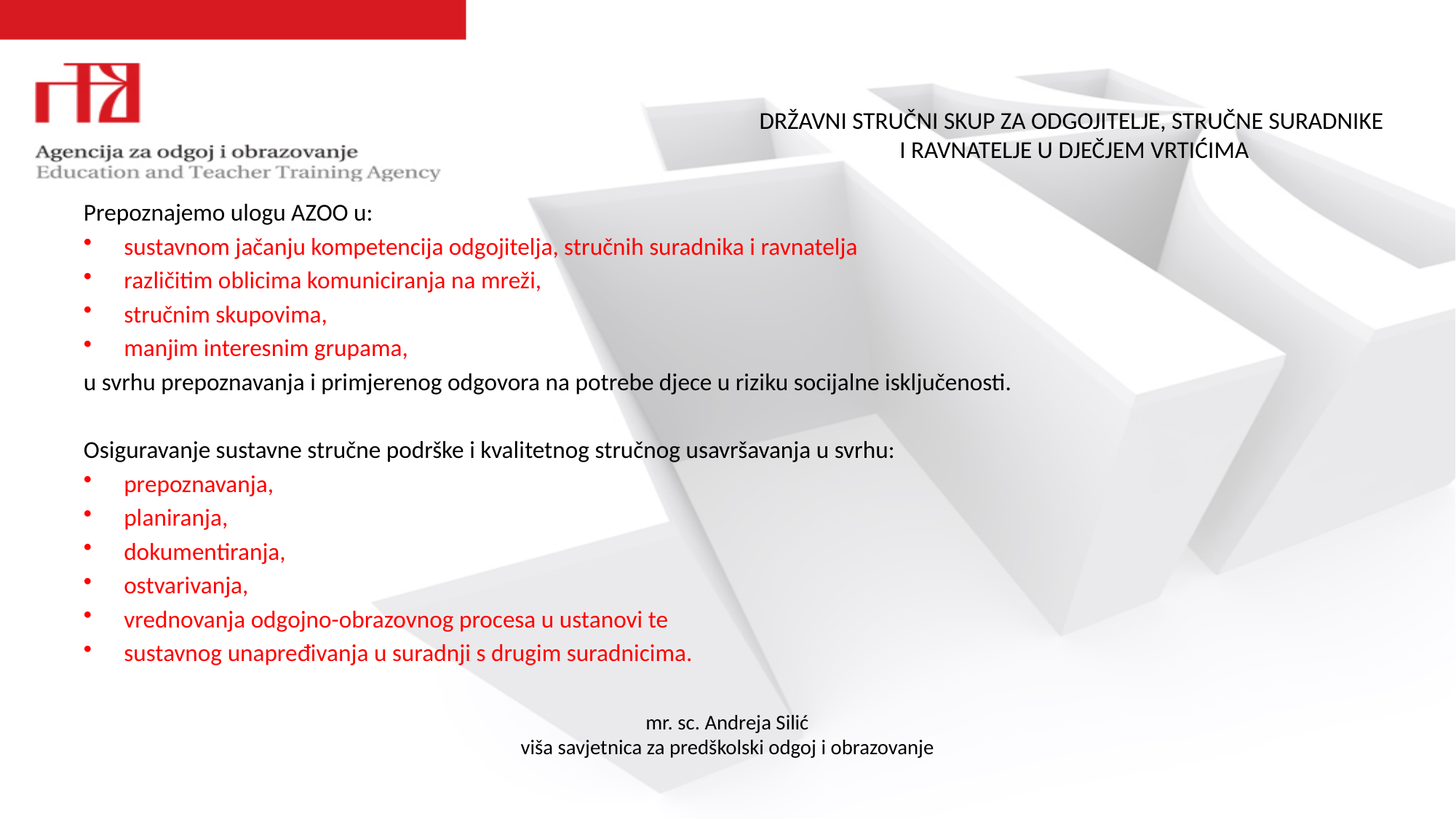

# DRŽAVNI STRUČNI SKUP ZA ODGOJITELJE, STRUČNE SURADNIKE I RAVNATELJE U DJEČJEM VRTIĆIMA
Prepoznajemo ulogu AZOO u:
sustavnom jačanju kompetencija odgojitelja, stručnih suradnika i ravnatelja
različitim oblicima komuniciranja na mreži,
stručnim skupovima,
manjim interesnim grupama,
u svrhu prepoznavanja i primjerenog odgovora na potrebe djece u riziku socijalne isključenosti.

Osiguravanje sustavne stručne podrške i kvalitetnog stručnog usavršavanja u svrhu:
prepoznavanja,
planiranja,
dokumentiranja,
ostvarivanja,
vrednovanja odgojno-obrazovnog procesa u ustanovi te
sustavnog unapređivanja u suradnji s drugim suradnicima.

mr. sc. Andreja Silić
viša savjetnica za predškolski odgoj i obrazovanje